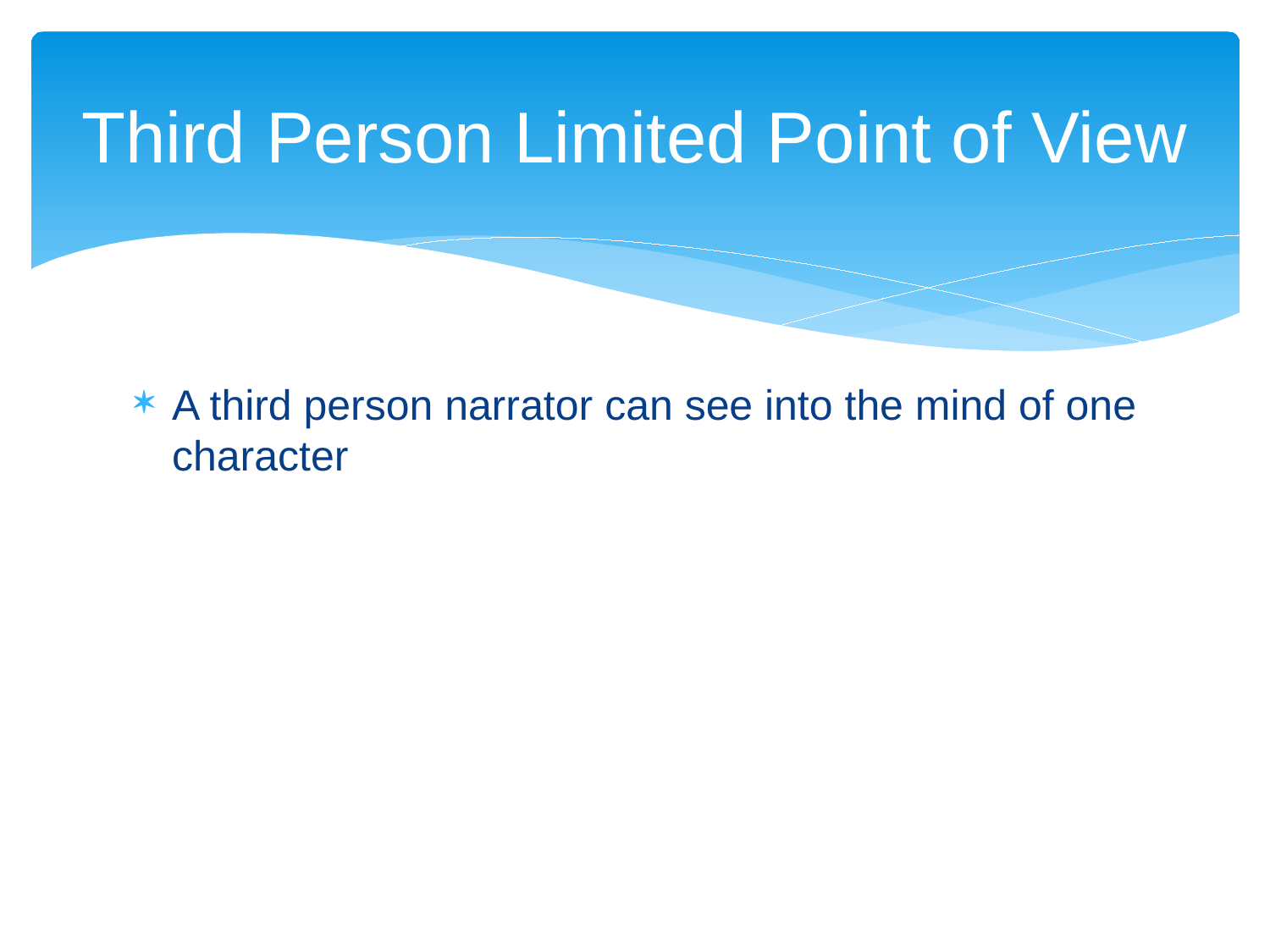

# Third Person Limited Point of View
A third person narrator can see into the mind of one character